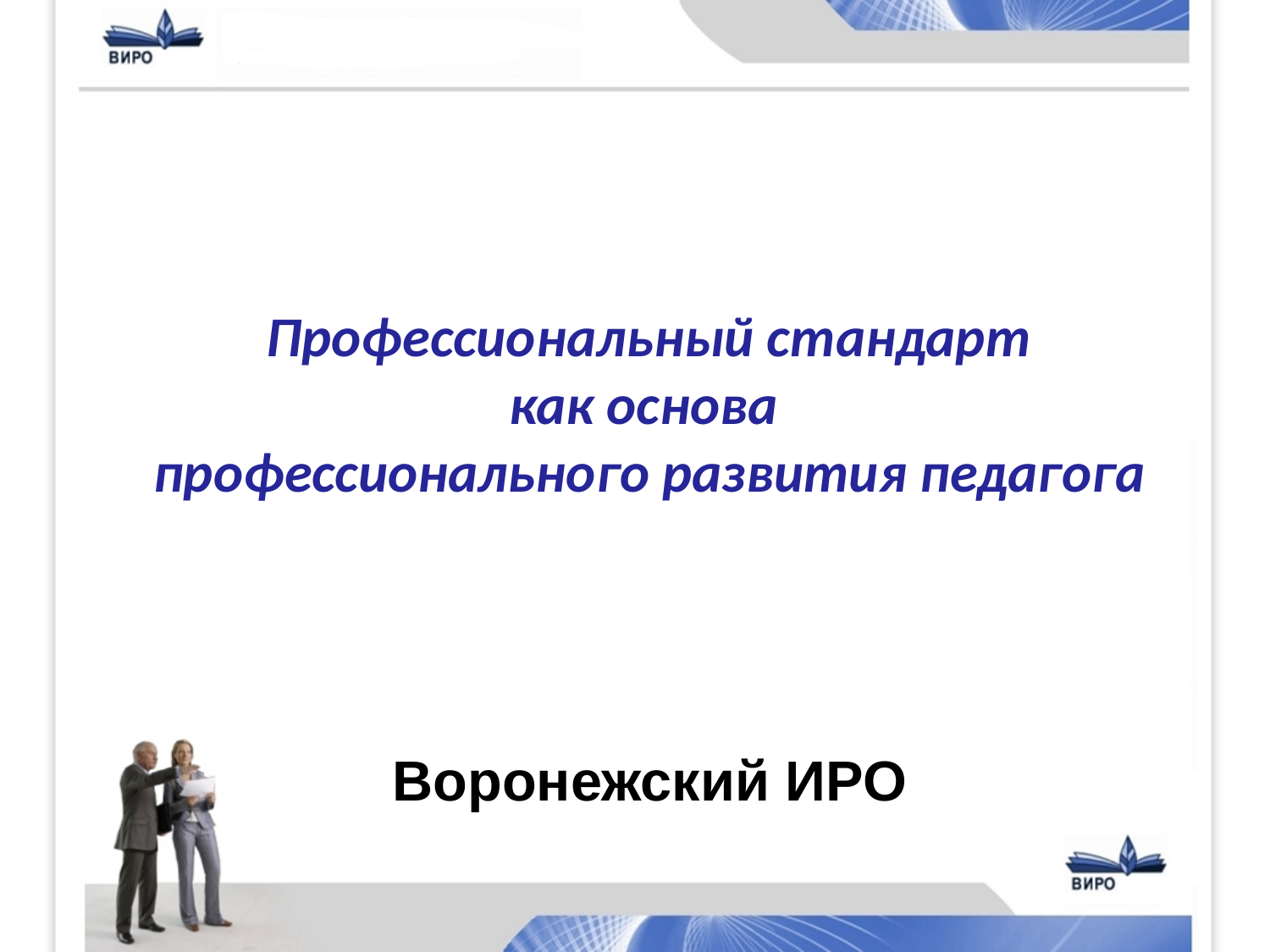

Профессиональный стандарт
как основа
профессионального развития педагога

Воронежский ИРО